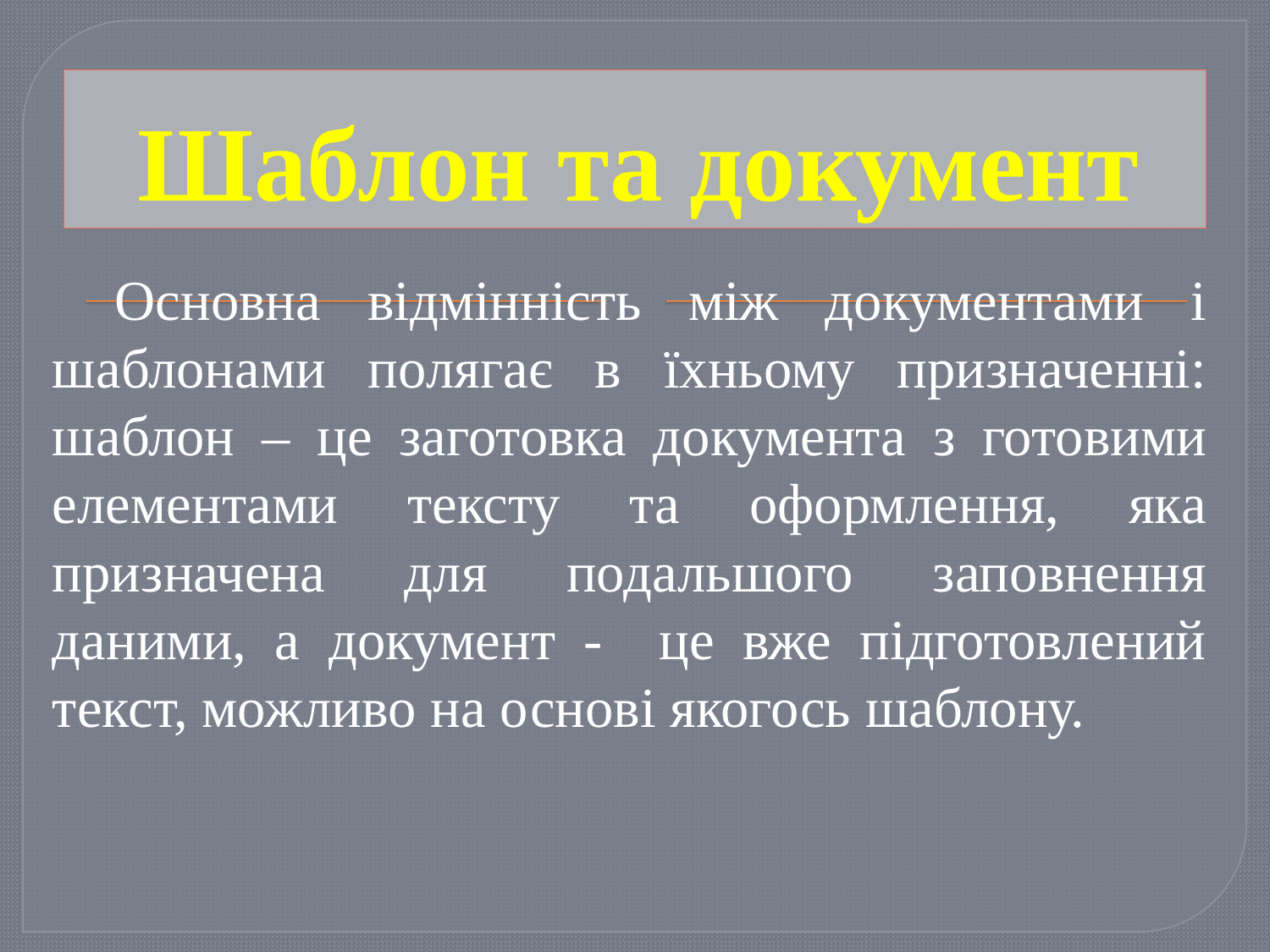

# Шаблон та документ
Основна відмінність між документами і шаблонами полягає в їхньому призначенні: шаблон – це заготовка документа з готовими елементами тексту та оформлення, яка призначена для подальшого заповнення даними, а документ -  це вже підготовлений текст, можливо на основі якогось шаблону.